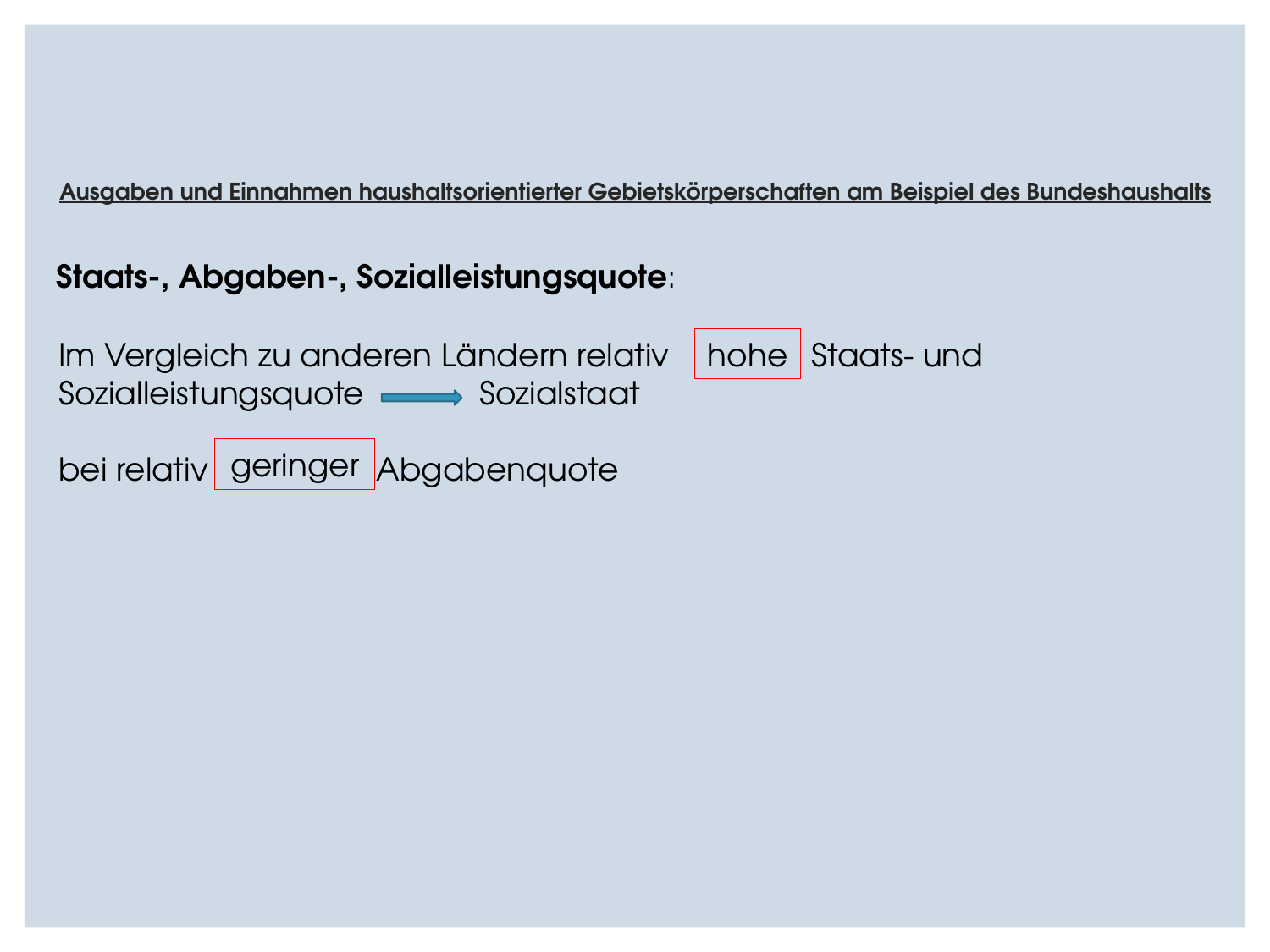

# Ausgaben und Einnahmen haushaltsorientierter Gebietskörperschaften am Beispiel des Bundeshaushalts
Staats-, Abgaben-, Sozialleistungsquote:
Im Vergleich zu anderen Ländern relativ                Staats- und Sozialleistungsquote             Sozialstaat

bei relativ                   Abgabenquote
hohe

geringer